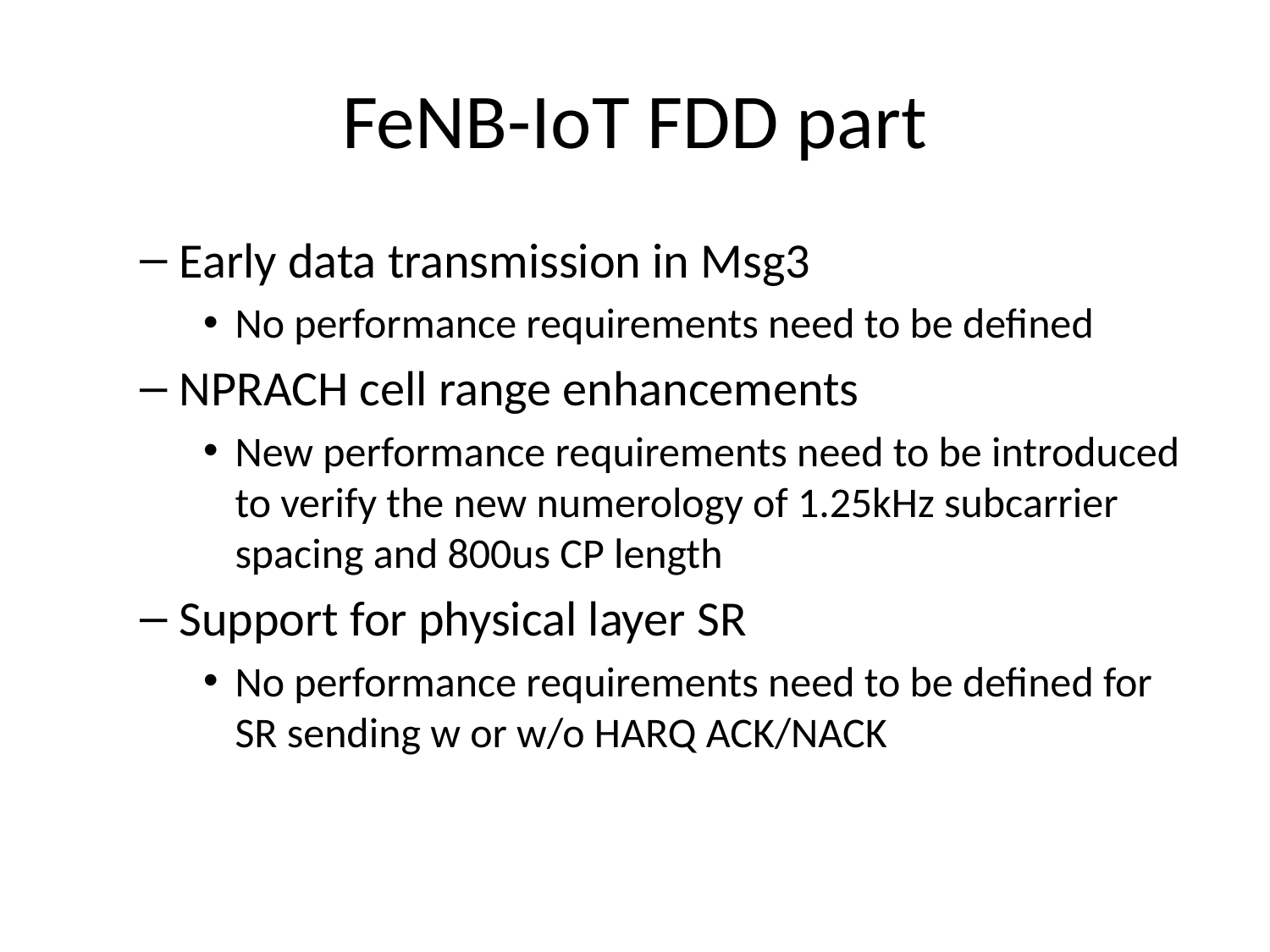

# FeNB-IoT FDD part
Early data transmission in Msg3
No performance requirements need to be defined
NPRACH cell range enhancements
New performance requirements need to be introduced to verify the new numerology of 1.25kHz subcarrier spacing and 800us CP length
Support for physical layer SR
No performance requirements need to be defined for SR sending w or w/o HARQ ACK/NACK